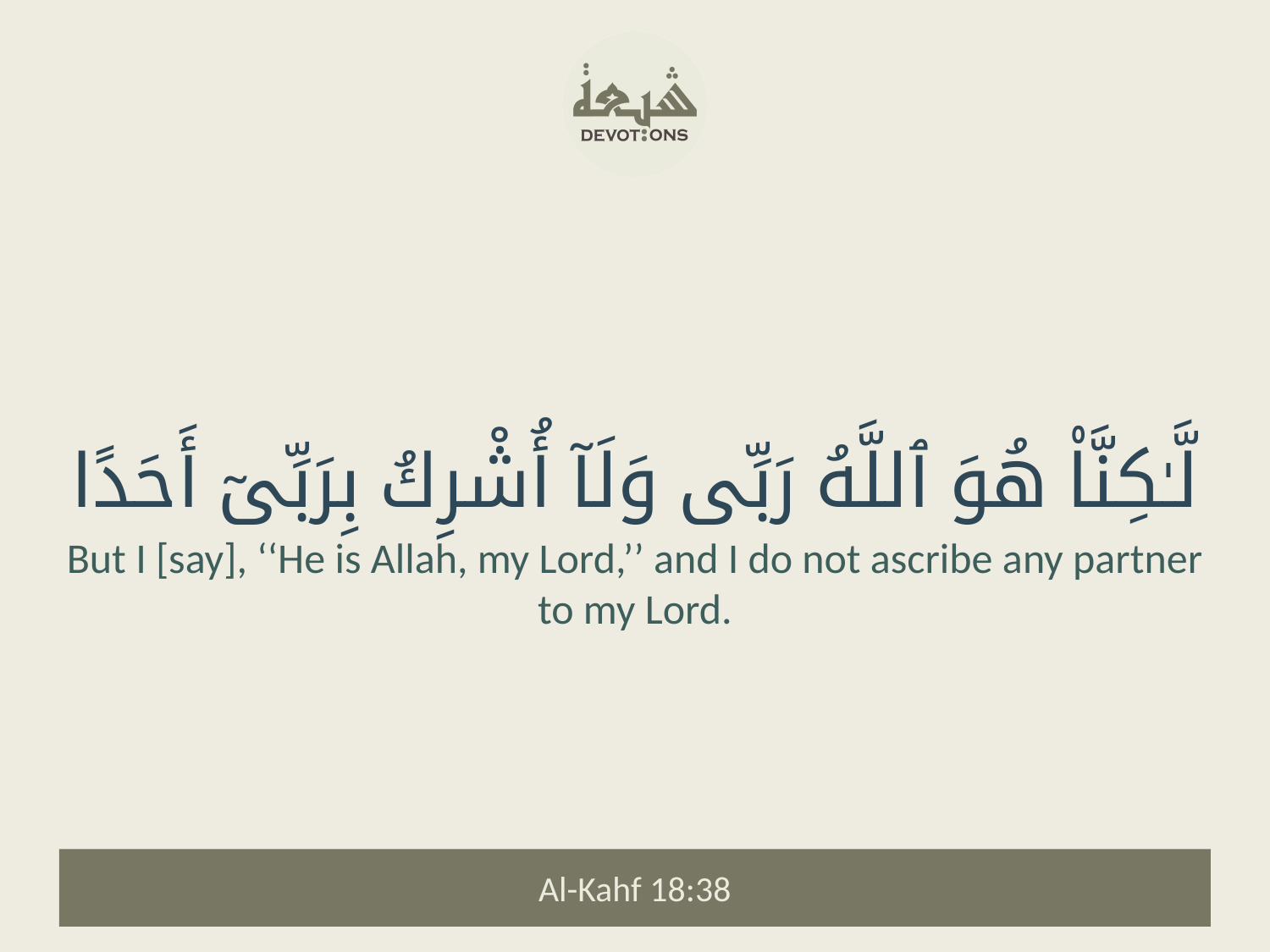

لَّـٰكِنَّا۠ هُوَ ٱللَّهُ رَبِّى وَلَآ أُشْرِكُ بِرَبِّىٓ أَحَدًا
But I [say], ‘‘He is Allah, my Lord,’’ and I do not ascribe any partner to my Lord.
Al-Kahf 18:38